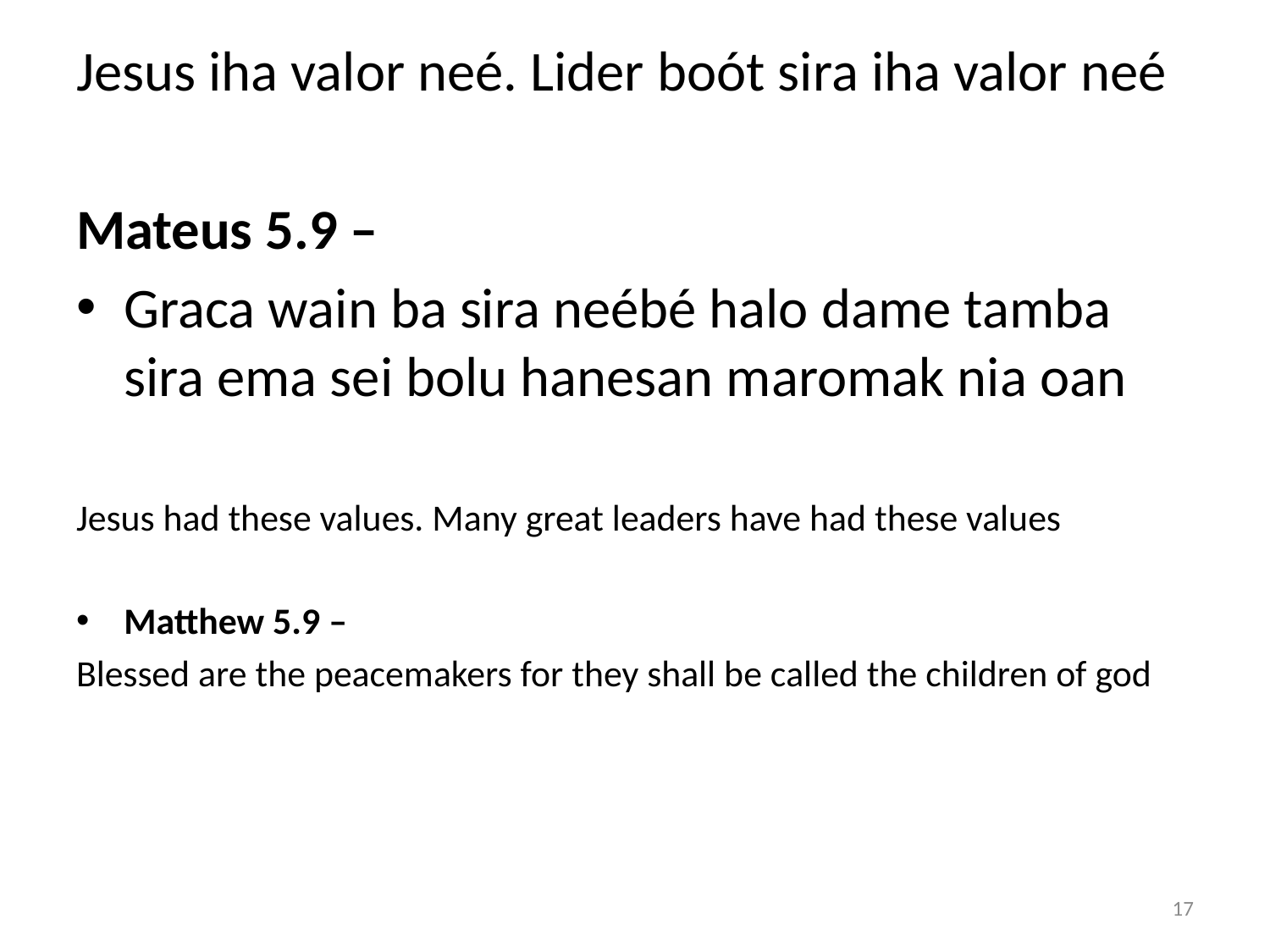

Jesus iha valor neé. Lider boót sira iha valor neé

Mateus 5.9 –
Graca wain ba sira neébé halo dame tamba sira ema sei bolu hanesan maromak nia oan

Jesus had these values. Many great leaders have had these values

Matthew 5.9 –
Blessed are the peacemakers for they shall be called the children of god

17